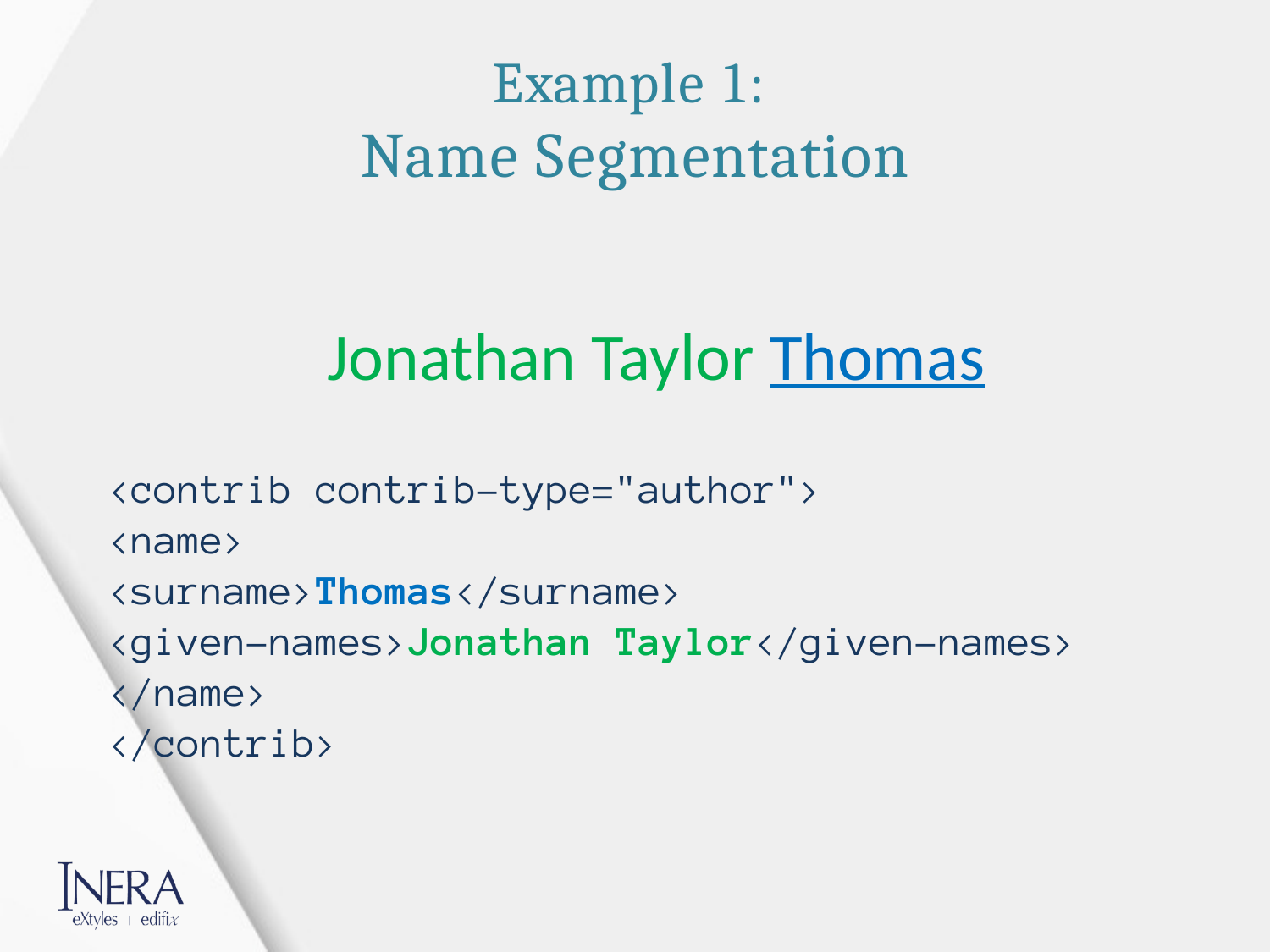

# Example 1: Name Segmentation
Jonathan Taylor Thomas

<contrib contrib-type="author">
<name>
<surname>Thomas</surname>
<given-names>Jonathan Taylor</given-names>
</name>
</contrib>